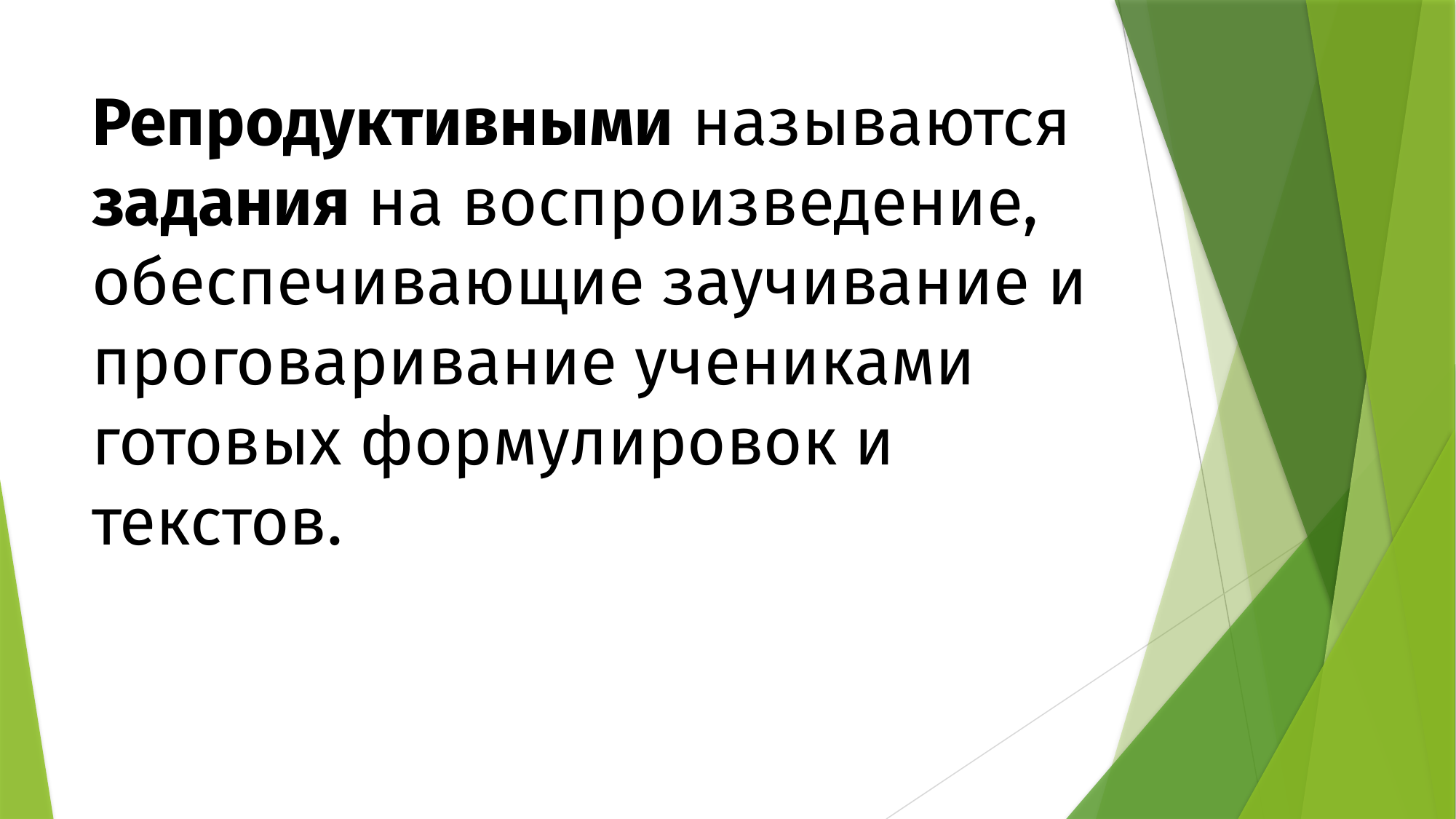

# Репродуктивными называются задания на воспроизведение, обеспечивающие заучивание и проговаривание учениками готовых формулировок и текстов.